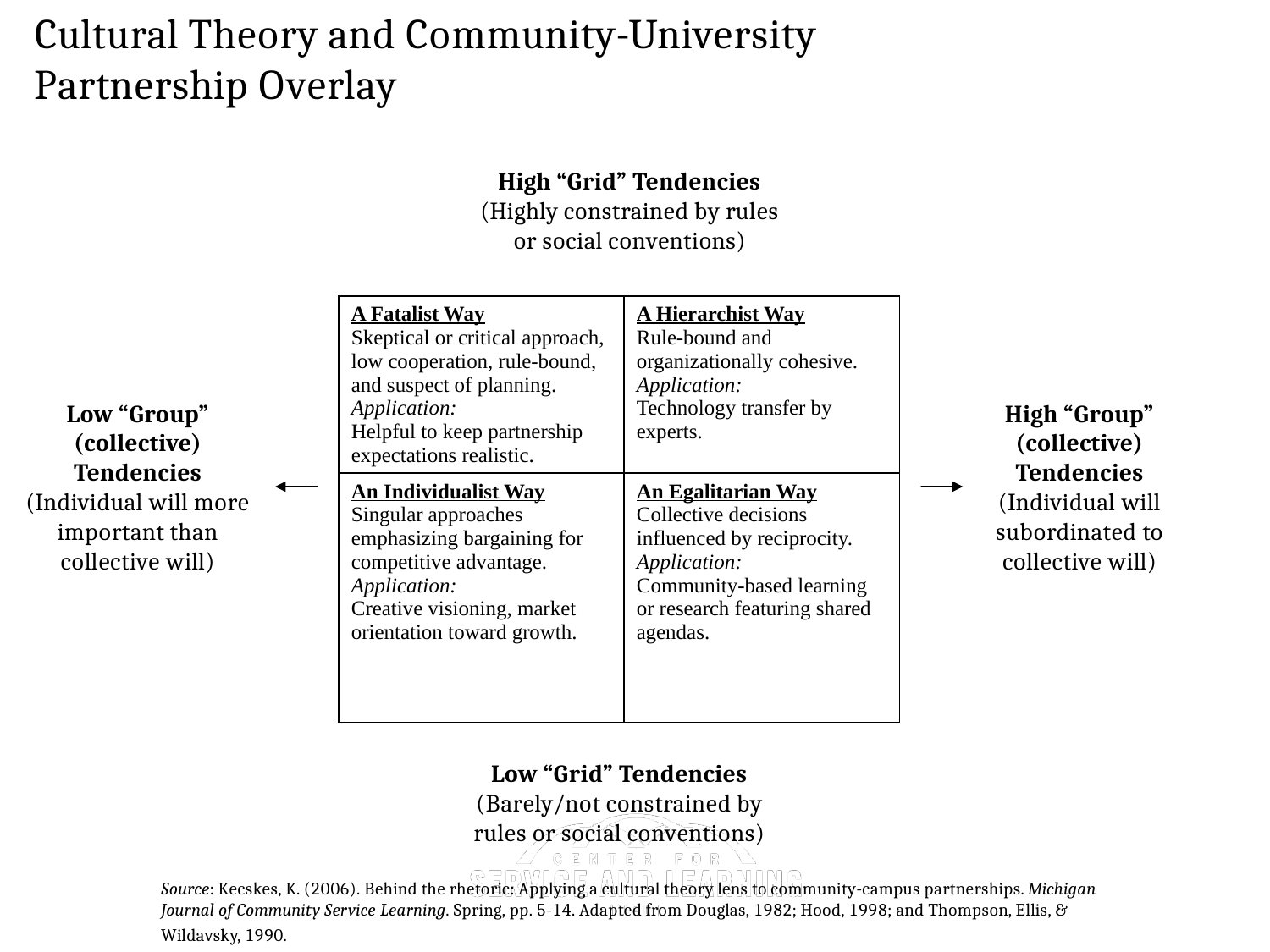

Cultural Theory and Community-University Partnership Overlay
High “Grid” Tendencies
(Highly constrained by rules or social conventions)
| A Fatalist Way Skeptical or critical approach, low cooperation, rule-bound, and suspect of planning. Application: Helpful to keep partnership expectations realistic. | A Hierarchist Way Rule-bound and organizationally cohesive. Application: Technology transfer by experts. |
| --- | --- |
| An Individualist Way Singular approaches emphasizing bargaining for competitive advantage. Application: Creative visioning, market orientation toward growth. | An Egalitarian Way Collective decisions influenced by reciprocity. Application: Community-based learning or research featuring shared agendas. |
Low “Group” (collective) Tendencies
(Individual will more important than collective will)
High “Group” (collective) Tendencies
(Individual will subordinated to collective will)

Low “Grid” Tendencies
(Barely/not constrained by rules or social conventions)
Source: Kecskes, K. (2006). Behind the rhetoric: Applying a cultural theory lens to community-campus partnerships. Michigan Journal of Community Service Learning. Spring, pp. 5-14. Adapted from Douglas, 1982; Hood, 1998; and Thompson, Ellis, & Wildavsky, 1990.